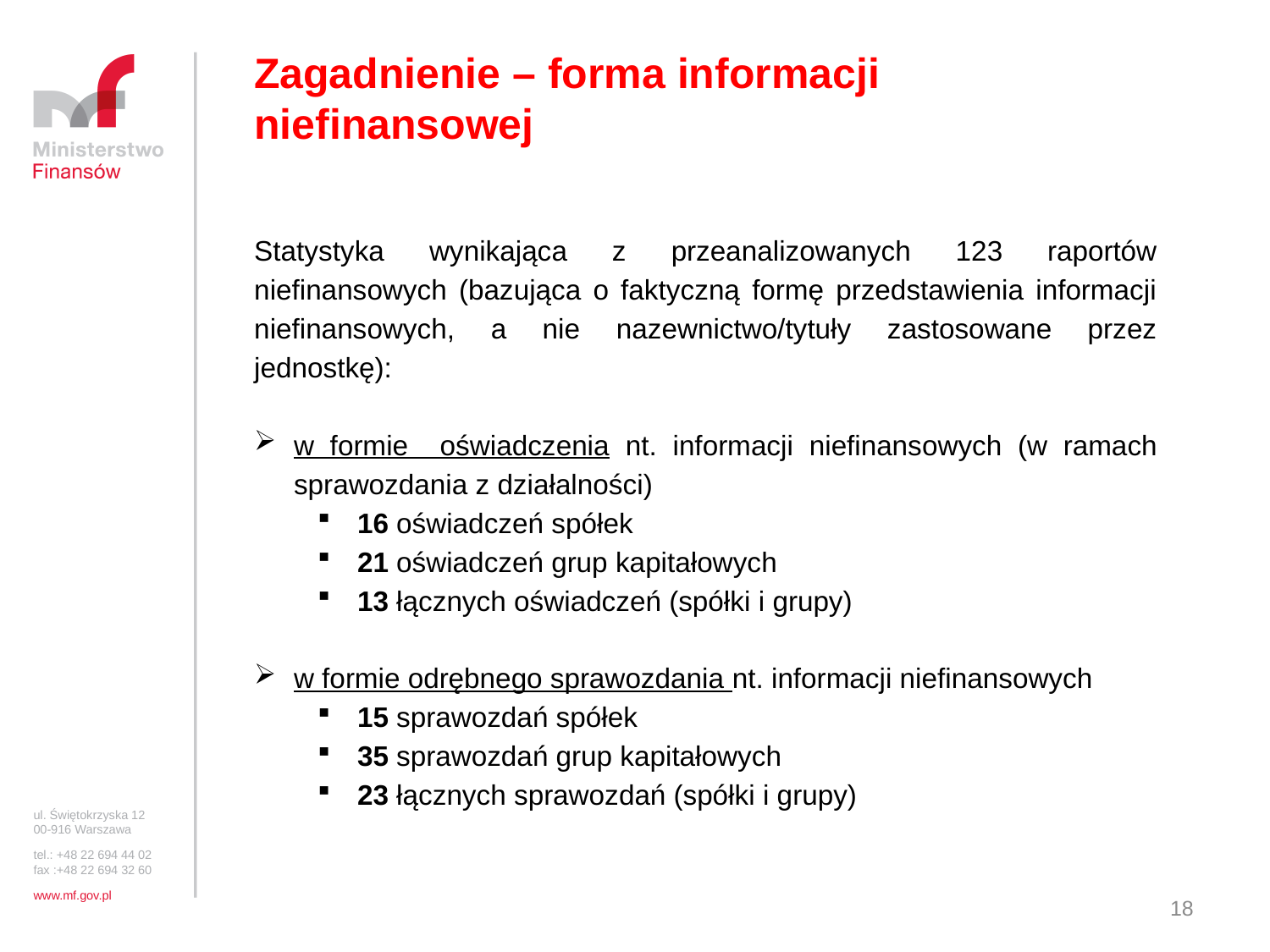

Zagadnienie – forma informacji niefinansowej
Statystyka wynikająca z przeanalizowanych 123 raportów niefinansowych (bazująca o faktyczną formę przedstawienia informacji niefinansowych, a nie nazewnictwo/tytuły zastosowane przez jednostkę):

w formie  oświadczenia nt. informacji niefinansowych (w ramach sprawozdania z działalności)
16 oświadczeń spółek
21 oświadczeń grup kapitałowych
13 łącznych oświadczeń (spółki i grupy)

w formie odrębnego sprawozdania nt. informacji niefinansowych
15 sprawozdań spółek
35 sprawozdań grup kapitałowych
23 łącznych sprawozdań (spółki i grupy)

ul. Świętokrzyska 12
00-916 Warszawa

tel.: +48 22 694 44 02
fax :+48 22 694 32 60

www.mf.gov.pl
18